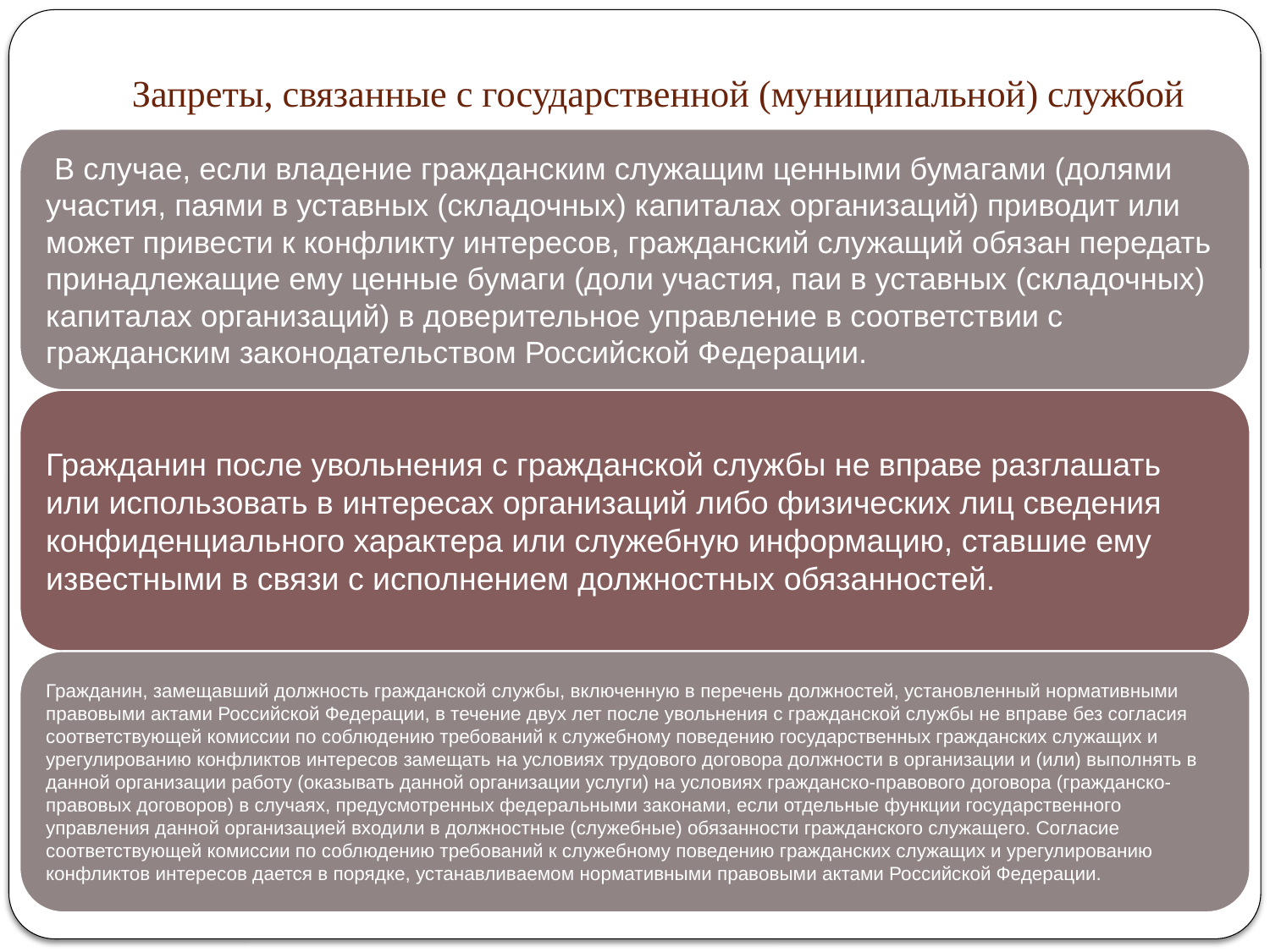

# Запреты, связанные с государственной (муниципальной) службой
 В случае, если владение гражданским служащим ценными бумагами (долями участия, паями в уставных (складочных) капиталах организаций) приводит или может привести к конфликту интересов, гражданский служащий обязан передать принадлежащие ему ценные бумаги (доли участия, паи в уставных (складочных) капиталах организаций) в доверительное управление в соответствии с гражданским законодательством Российской Федерации.
Гражданин после увольнения с гражданской службы не вправе разглашать или использовать в интересах организаций либо физических лиц сведения конфиденциального характера или служебную информацию, ставшие ему известными в связи с исполнением должностных обязанностей.
Гражданин, замещавший должность гражданской службы, включенную в перечень должностей, установленный нормативными правовыми актами Российской Федерации, в течение двух лет после увольнения с гражданской службы не вправе без согласия соответствующей комиссии по соблюдению требований к служебному поведению государственных гражданских служащих и урегулированию конфликтов интересов замещать на условиях трудового договора должности в организации и (или) выполнять в данной организации работу (оказывать данной организации услуги) на условиях гражданско-правового договора (гражданско-правовых договоров) в случаях, предусмотренных федеральными законами, если отдельные функции государственного управления данной организацией входили в должностные (служебные) обязанности гражданского служащего. Согласие соответствующей комиссии по соблюдению требований к служебному поведению гражданских служащих и урегулированию конфликтов интересов дается в порядке, устанавливаемом нормативными правовыми актами Российской Федерации.